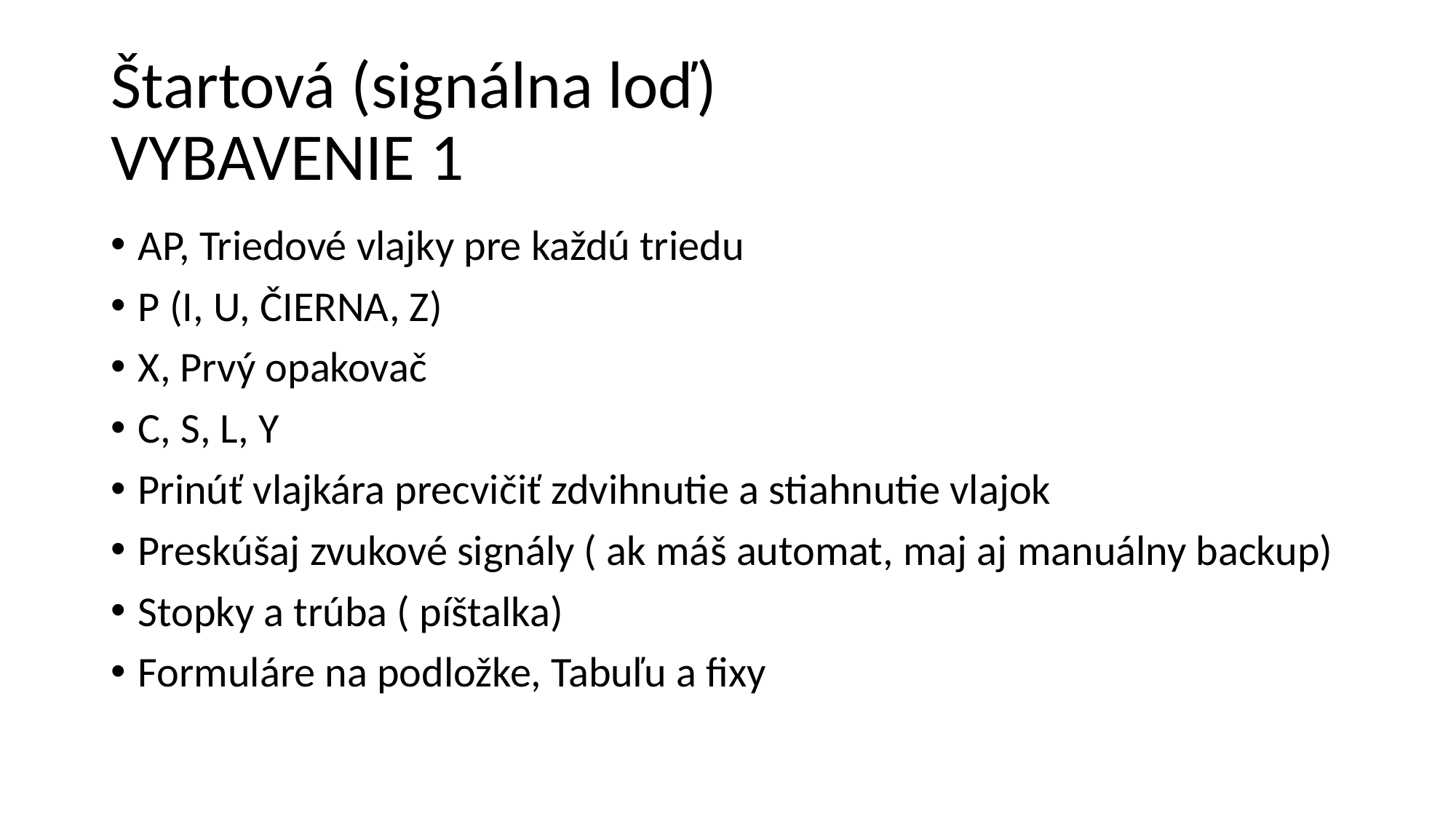

# Štartová (signálna loď) VYBAVENIE 1
AP, Triedové vlajky pre každú triedu
P (I, U, ČIERNA, Z)
X, Prvý opakovač
C, S, L, Y
Prinúť vlajkára precvičiť zdvihnutie a stiahnutie vlajok
Preskúšaj zvukové signály ( ak máš automat, maj aj manuálny backup)
Stopky a trúba ( píštalka)
Formuláre na podložke, Tabuľu a fixy